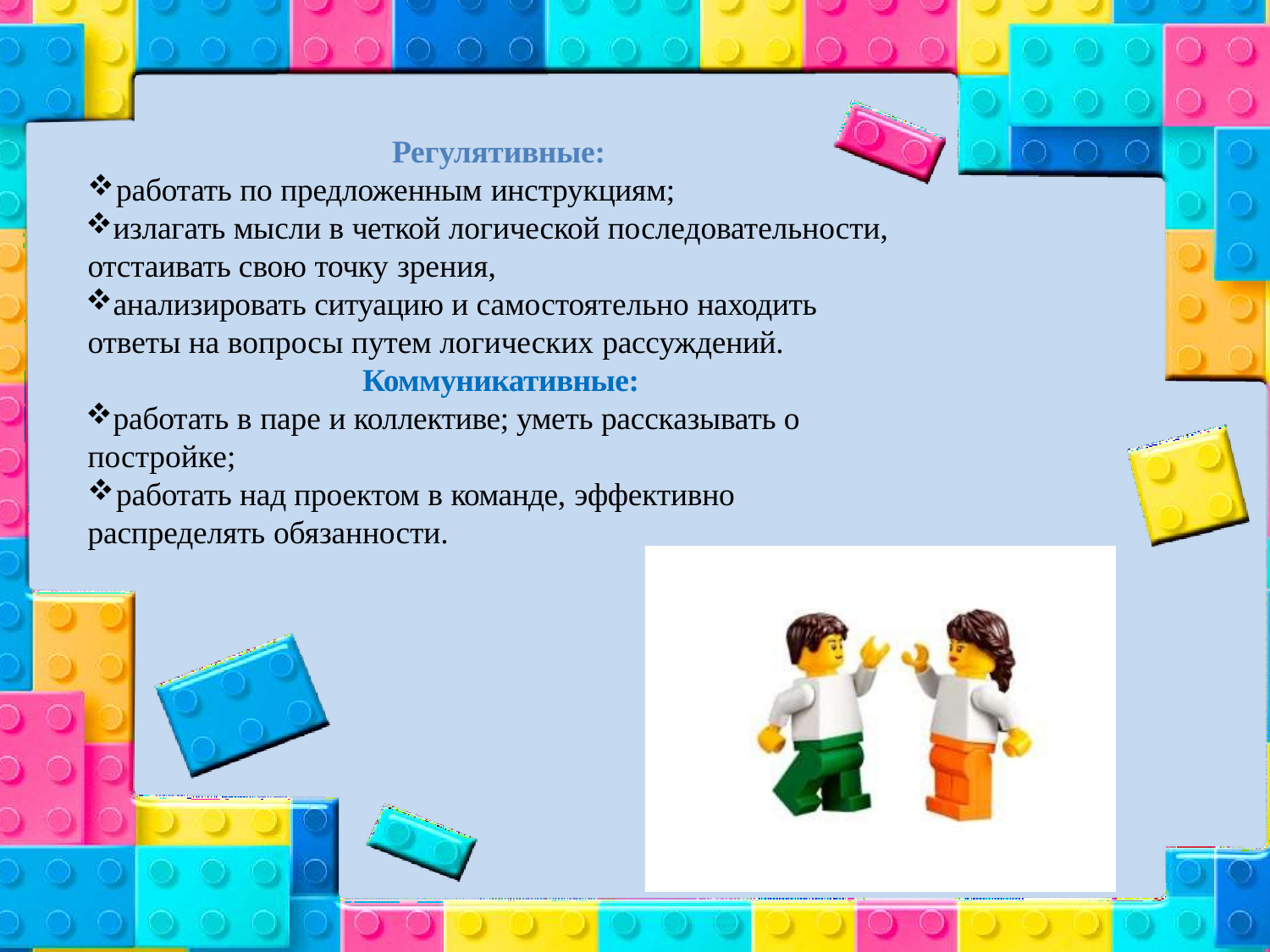

Регулятивные:
работать по предложенным инструкциям;
излагать мысли в четкой логической последовательности,  отстаивать свою точку зрения,
анализировать ситуацию и самостоятельно находить  ответы на вопросы путем логических рассуждений.
Коммуникативные:
работать в паре и коллективе; уметь рассказывать о  постройке;
работать над проектом в команде, эффективно
распределять обязанности.